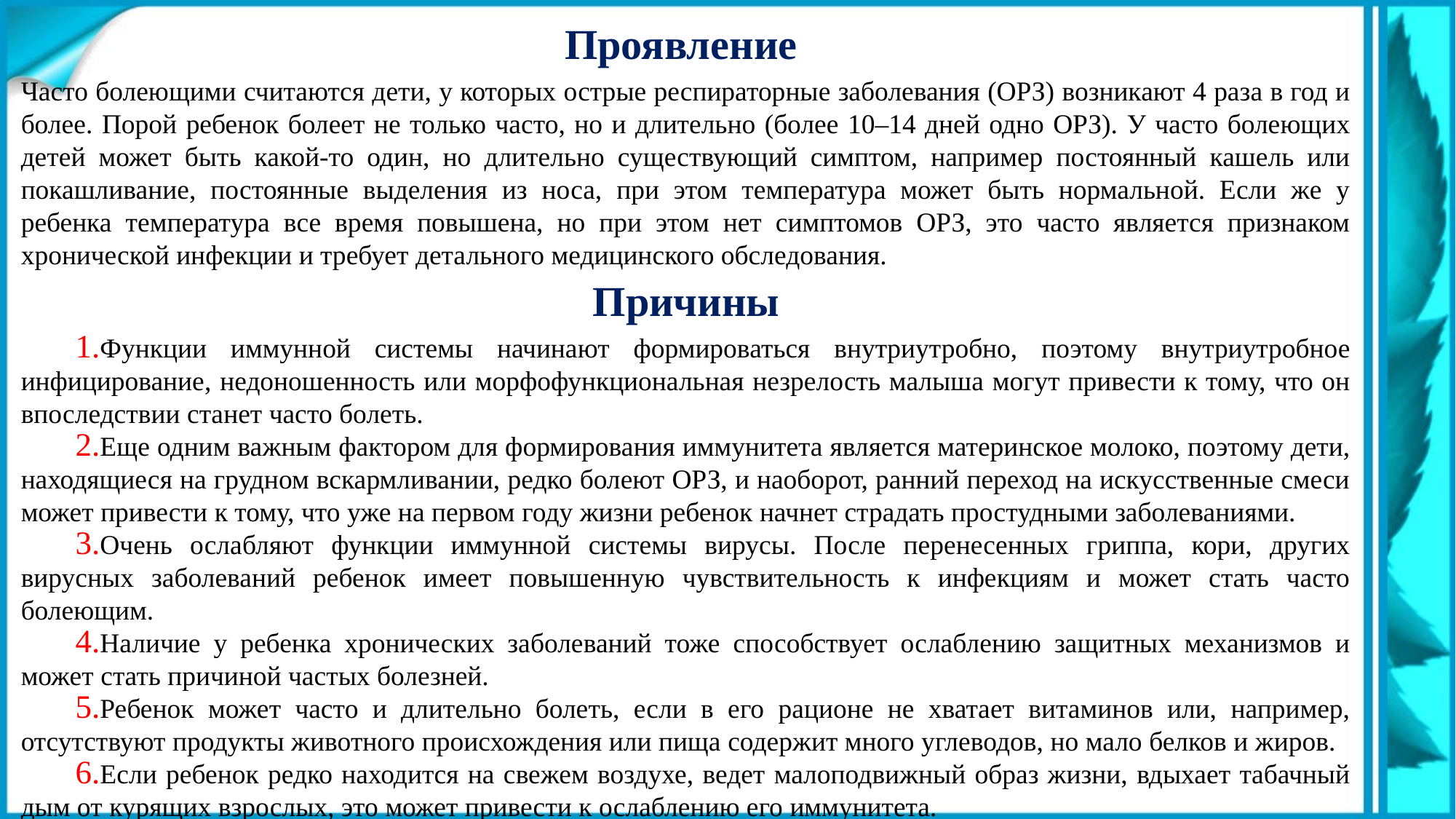

Проявление

Часто болеющими считаются дети, у которых острые респираторные заболевания (ОРЗ) возникают 4 раза в год и более. Порой ребенок болеет не только часто, но и длительно (более 10–14 дней одно ОРЗ). У часто болеющих детей может быть какой-то один, но длительно существующий симптом, например постоянный кашель или покашливание, постоянные выделения из носа, при этом температура может быть нормальной. Если же у ребенка температура все время повышена, но при этом нет симптомов ОРЗ, это часто является признаком хронической инфекции и требует детального медицинского обследования.

Причины

Функции иммунной системы начинают формироваться внутриутробно, поэтому внутриутробное инфицирование, недоношенность или морфофункциональная незрелость малыша могут привести к тому, что он впоследствии станет часто болеть.
Еще одним важным фактором для формирования иммунитета является материнское молоко, поэтому дети, находящиеся на грудном вскармливании, редко болеют ОРЗ, и наоборот, ранний переход на искусственные смеси может привести к тому, что уже на первом году жизни ребенок начнет страдать простудными заболеваниями.
Очень ослабляют функции иммунной системы вирусы. После перенесенных гриппа, кори, других вирусных заболеваний ребенок имеет повышенную чувствительность к инфекциям и может стать часто болеющим.
Наличие у ребенка хронических заболеваний тоже способствует ослаблению защитных механизмов и может стать причиной частых болезней.
Ребенок может часто и длительно болеть, если в его рационе не хватает витаминов или, например, отсутствуют продукты животного происхождения или пища содержит много углеводов, но мало белков и жиров.
Если ребенок редко находится на свежем воздухе, ведет малоподвижный образ жизни, вдыхает табачный дым от курящих взрослых, это может привести к ослаблению его иммунитета.